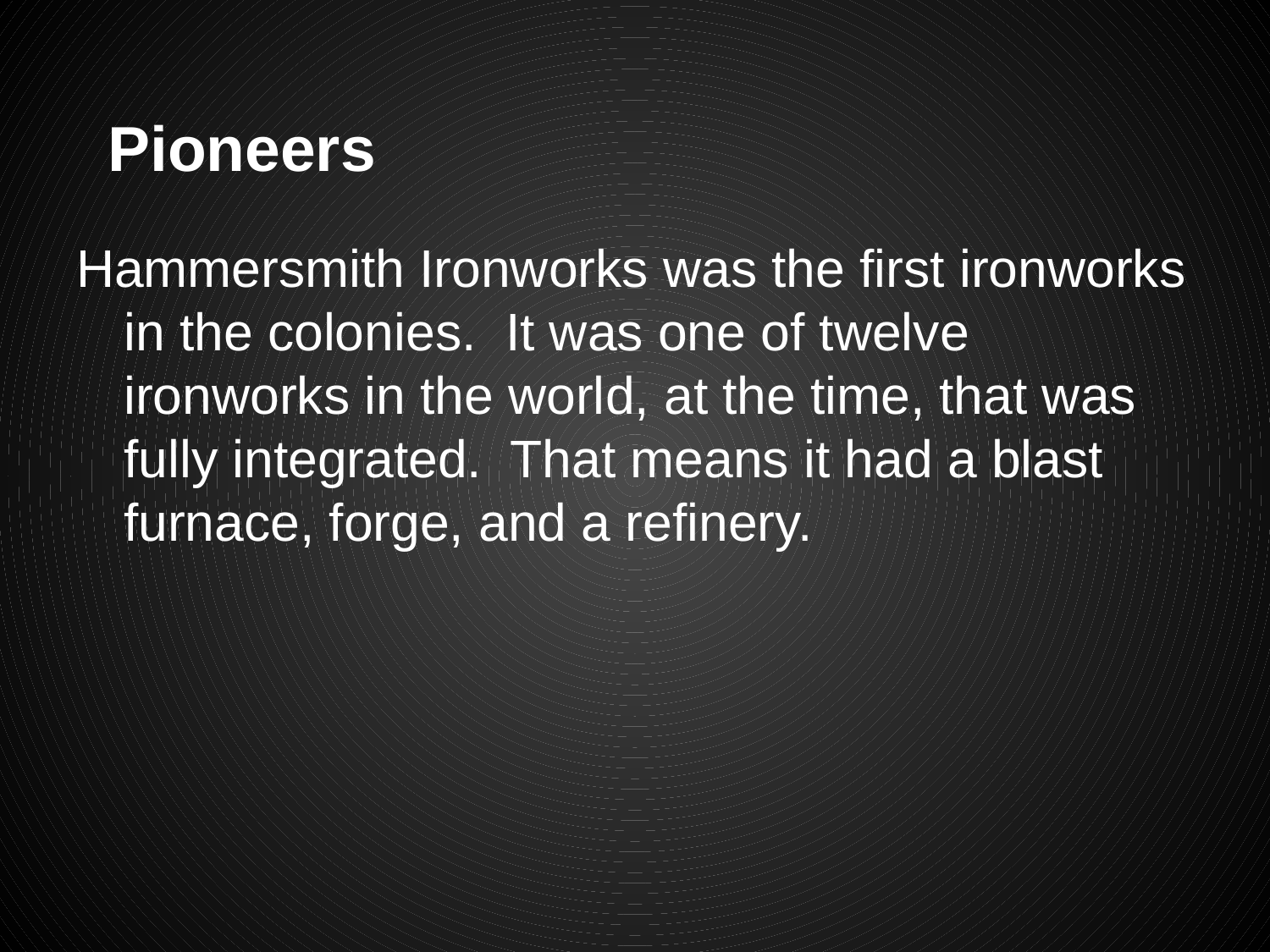

# Pioneers
Hammersmith Ironworks was the first ironworks in the colonies.  It was one of twelve ironworks in the world, at the time, that was fully integrated.  That means it had a blast furnace, forge, and a refinery.